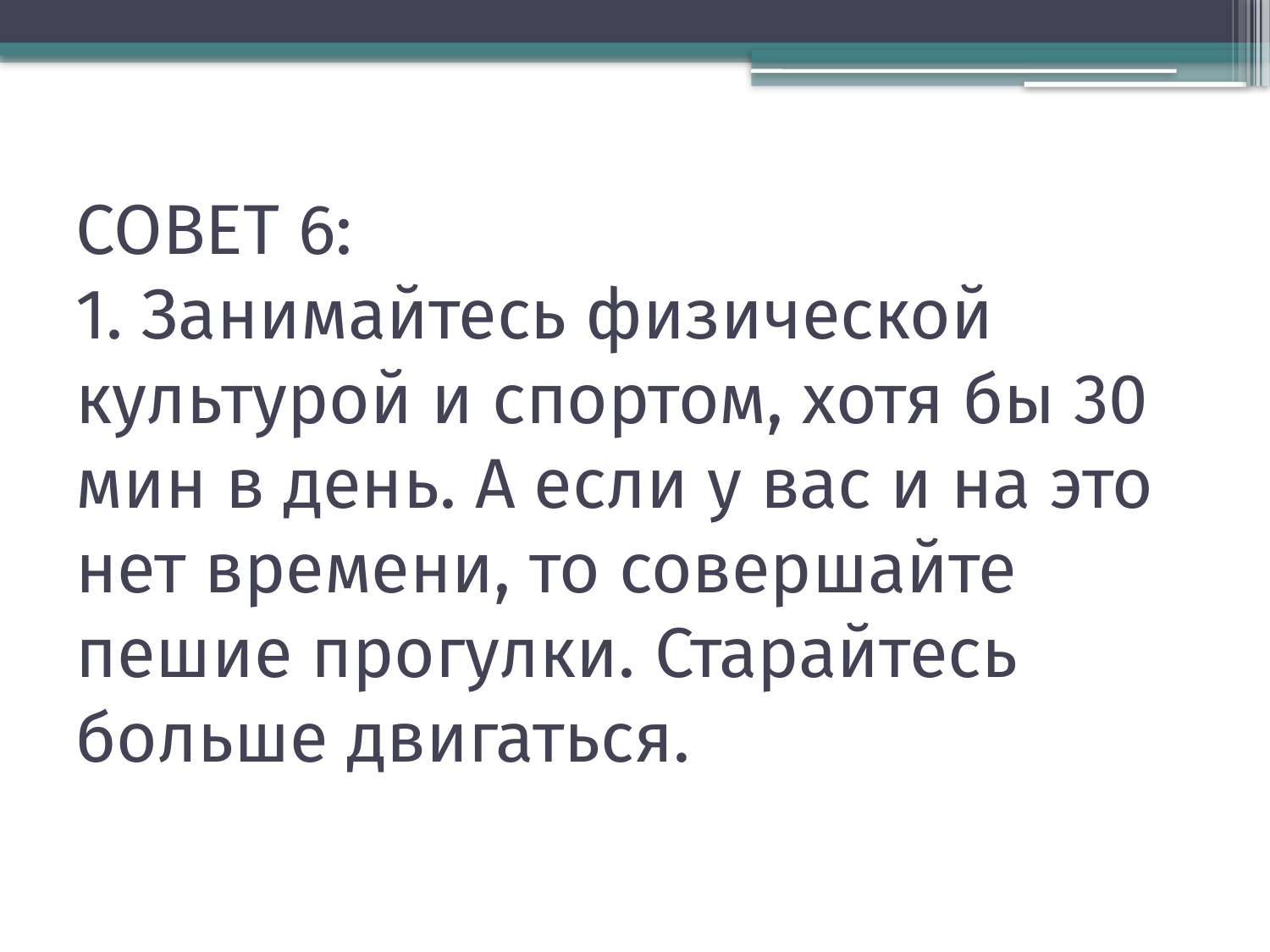

# СОВЕТ 6: 1. Занимайтесь физической культурой и спортом, хотя бы 30 мин в день. А если у вас и на это нет времени, то совершайте пешие прогулки. Старайтесь больше двигаться.